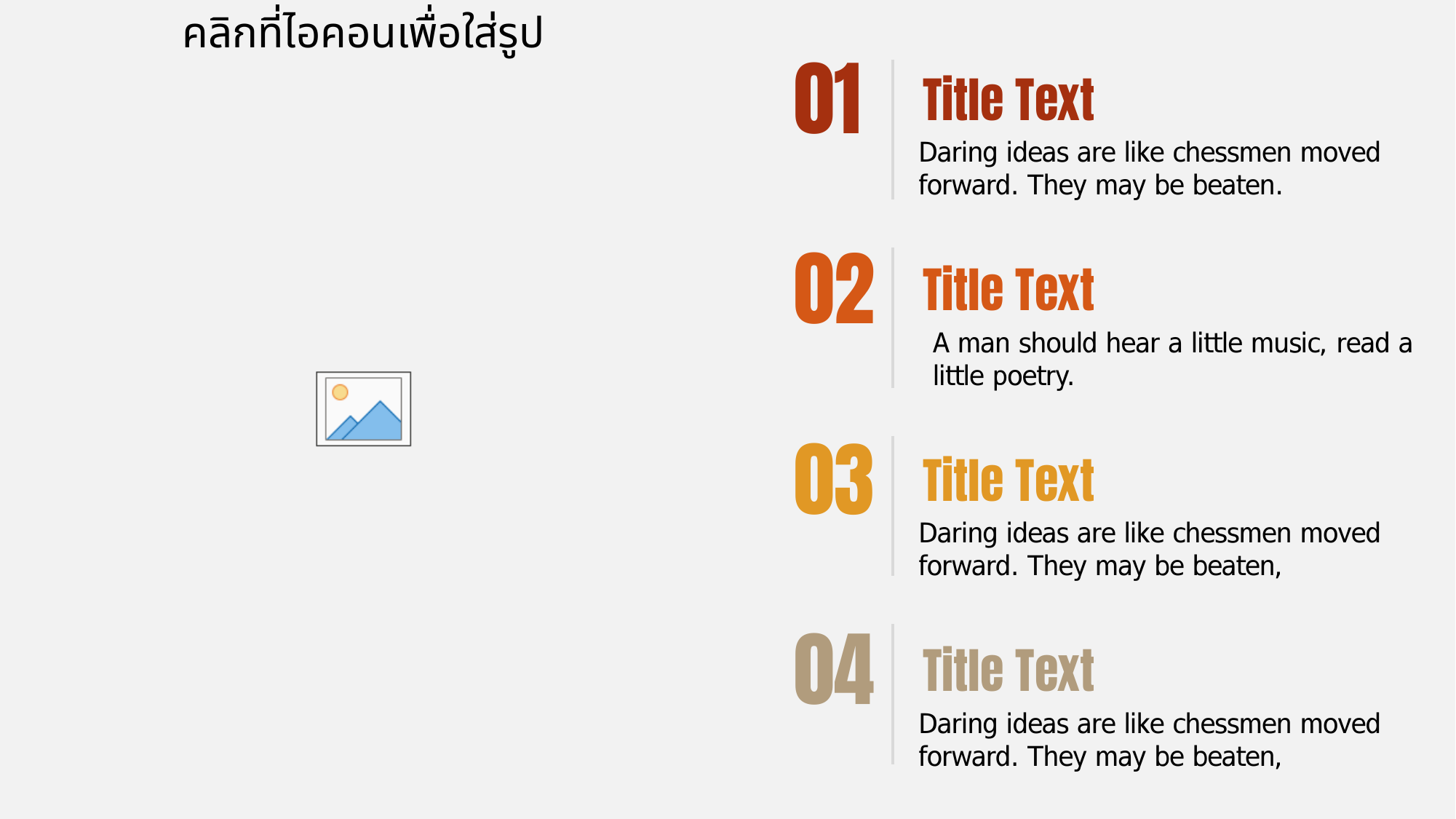

01
Title Text
Daring ideas are like chessmen moved forward. They may be beaten.
02
Title Text
A man should hear a little music, read a little poetry.
03
Title Text
Daring ideas are like chessmen moved forward. They may be beaten,
04
Title Text
Daring ideas are like chessmen moved forward. They may be beaten,